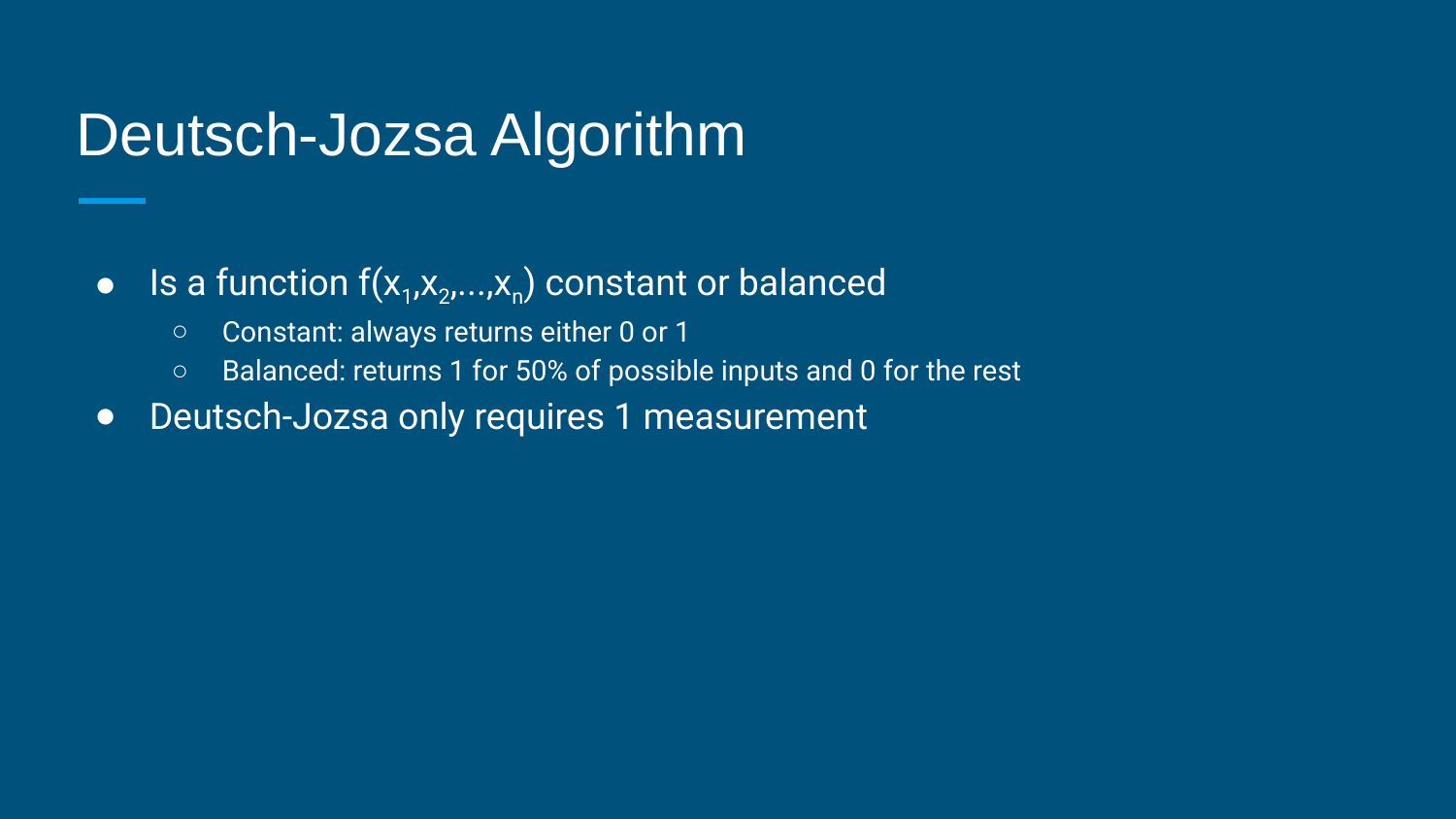

# Deutsch-Jozsa algorithm
Deutsch-Jozsa algorithm
Deutsch-Jozsa algorithm
Deutsch-Jozsa algorithm
Deutsch-Jozsa algorithm
Deutsch-Jozsa algorithm
Deutsch-Jozsa algorithm

Deutsch-Jozsa Algorithm
Is a function f(x1,x2,...,xn) constant or balanced
Constant: always returns either 0 or 1
Balanced: returns 1 for 50% of possible inputs and 0 for the rest
Deutsch-Jozsa only requires 1 measurement